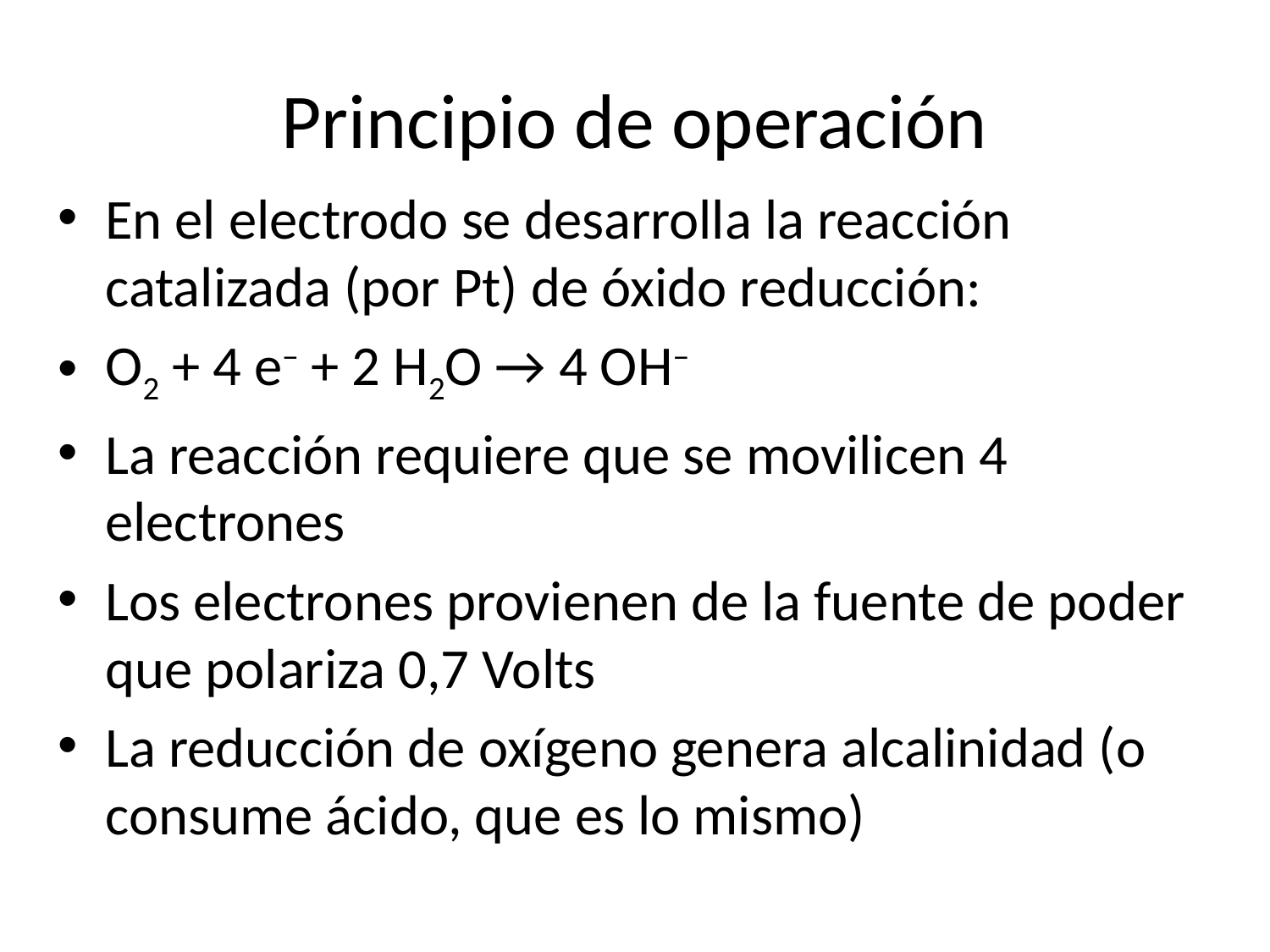

# Principio de operación
En el electrodo se desarrolla la reacción catalizada (por Pt) de óxido reducción:
O2 + 4 e− + 2 H2O → 4 OH−
La reacción requiere que se movilicen 4 electrones
Los electrones provienen de la fuente de poder que polariza 0,7 Volts
La reducción de oxígeno genera alcalinidad (o consume ácido, que es lo mismo)